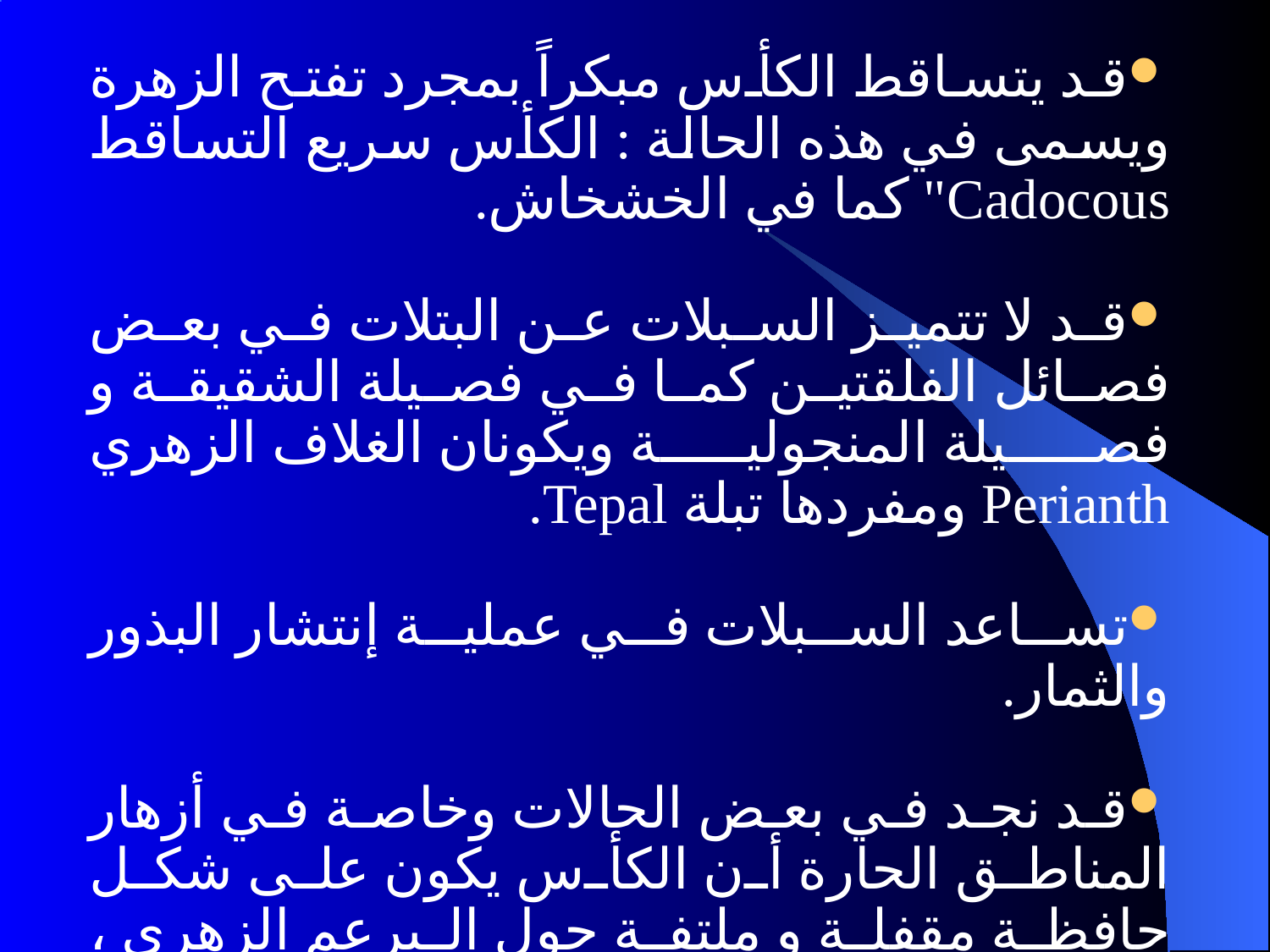

قد يتساقط الكأس مبكراً بمجرد تفتح الزهرة ويسمى في هذه الحالة : الكأس سريع التساقط Cadocous" كما في الخشخاش.

قد لا تتميز السبلات عن البتلات في بعض فصائل الفلقتين كما في فصيلة الشقيقة و فصيلة المنجولية ويكونان الغلاف الزهري Perianth ومفردها تبلة Tepal.

تساعد السبلات في عملية إنتشار البذور والثمار.

قد نجد في بعض الحالات وخاصة في أزهار المناطق الحارة أن الكأس يكون على شكل حافظة مقفلة و ملتفة حول البرعم الزهري ، حيث تمتلئ الحافظه بالماء.